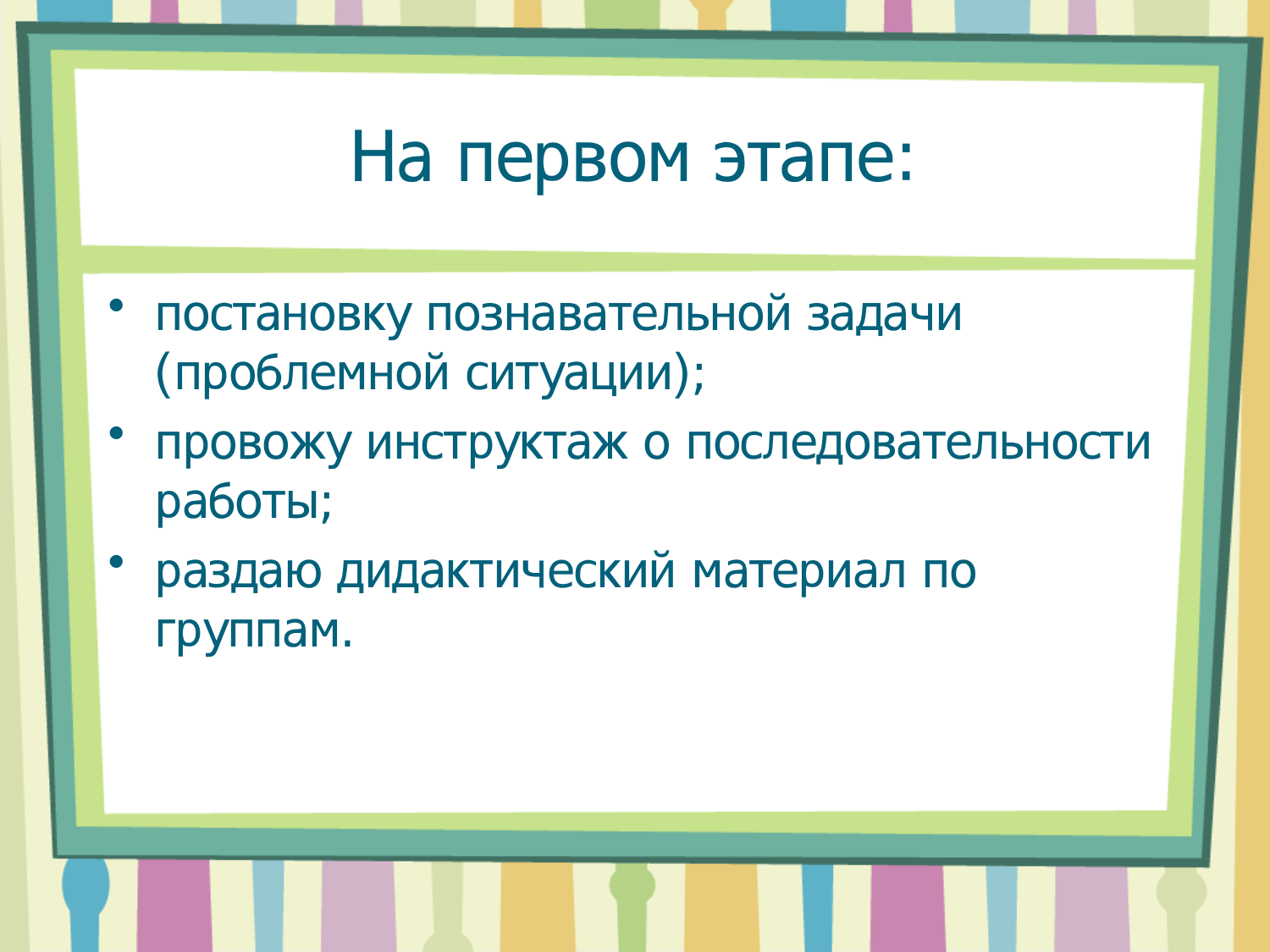

# На первом этапе:
постановку познавательной задачи (проблемной ситуации);
провожу инструктаж о последовательности работы;
раздаю дидактический материал по группам.